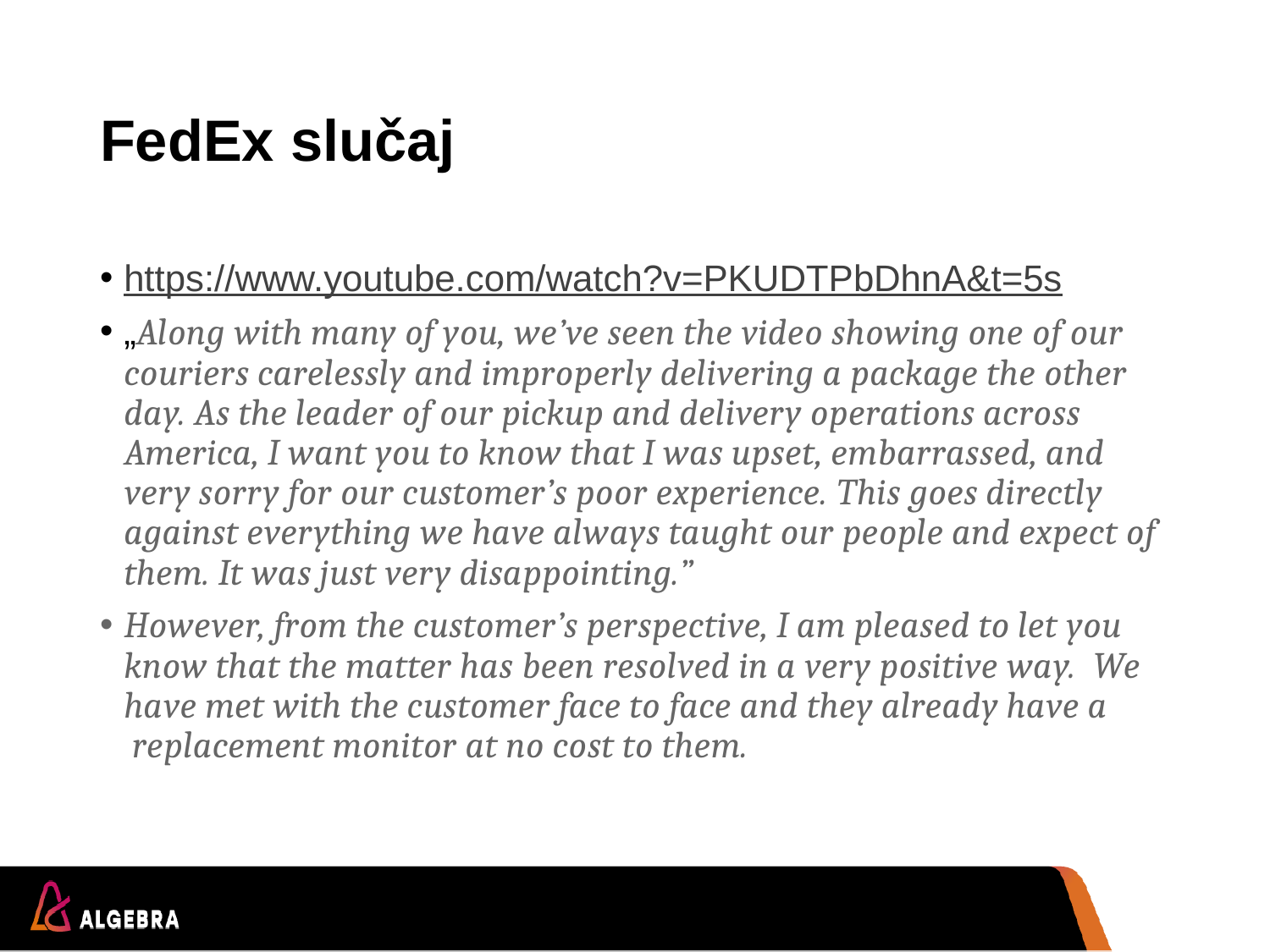

# FedEx slučaj
https://www.youtube.com/watch?v=PKUDTPbDhnA&t=5s
„Along with many of you, we’ve seen the video showing one of our couriers carelessly and improperly delivering a package the other day. As the leader of our pickup and delivery operations across America, I want you to know that I was upset, embarrassed, and very sorry for our customer’s poor experience. This goes directly against everything we have always taught our people and expect of them. It was just very disappointing.”
However, from the customer’s perspective, I am pleased to let you know that the matter has been resolved in a very positive way.  We have met with the customer face to face and they already have a  replacement monitor at no cost to them.